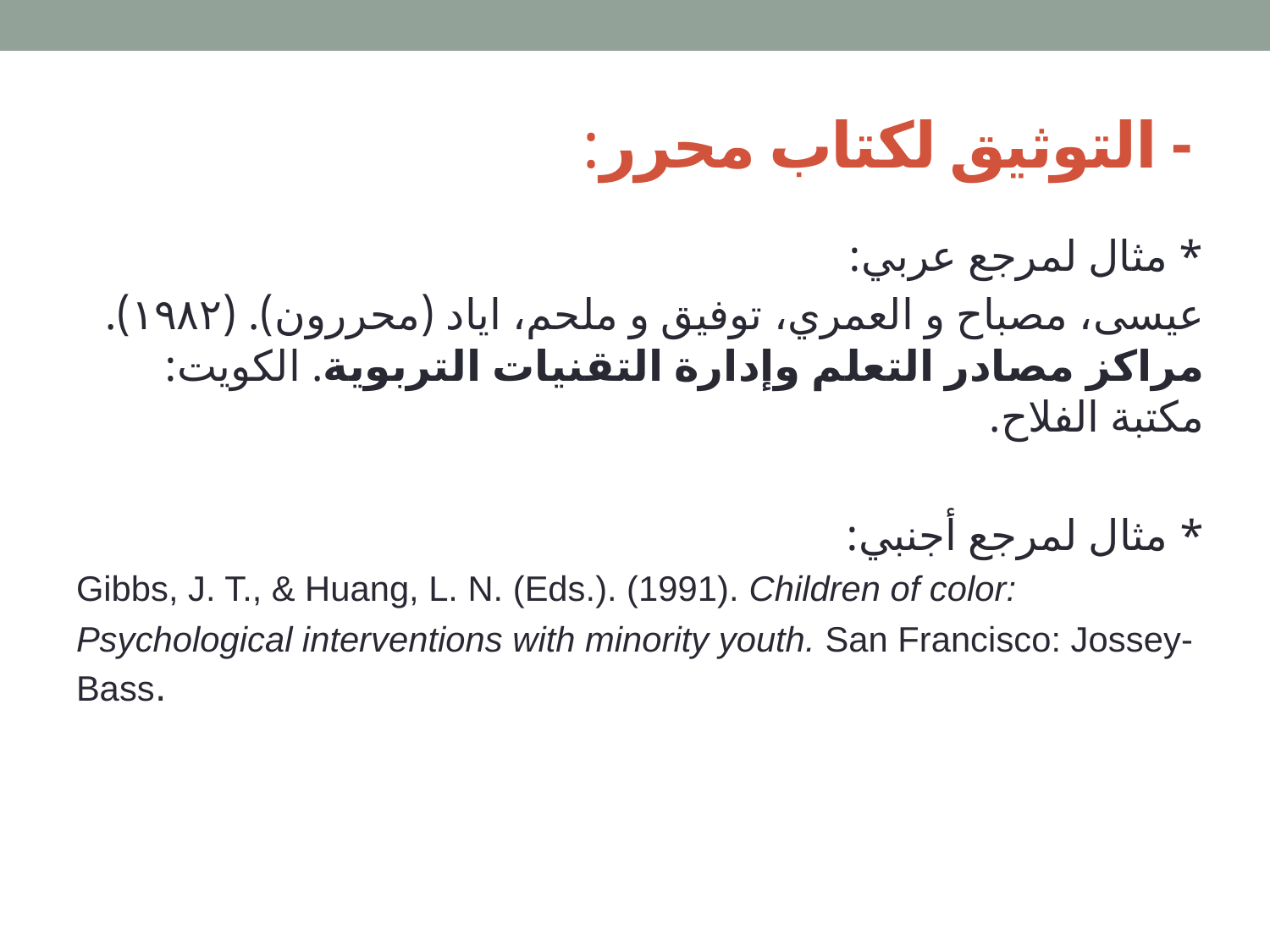

# - التوثيق لكتاب محرر:
* مثال لمرجع عربي:
عيسى، مصباح و العمري، توفيق و ملحم، اياد (محررون). (١٩٨٢). مراكز مصادر التعلم وإدارة التقنيات التربوية. الكويت: مكتبة الفلاح.

* مثال لمرجع أجنبي:
Gibbs, J. T., & Huang, L. N. (Eds.). (1991). Children of color:
Psychological interventions with minority youth. San Francisco: Jossey-Bass.